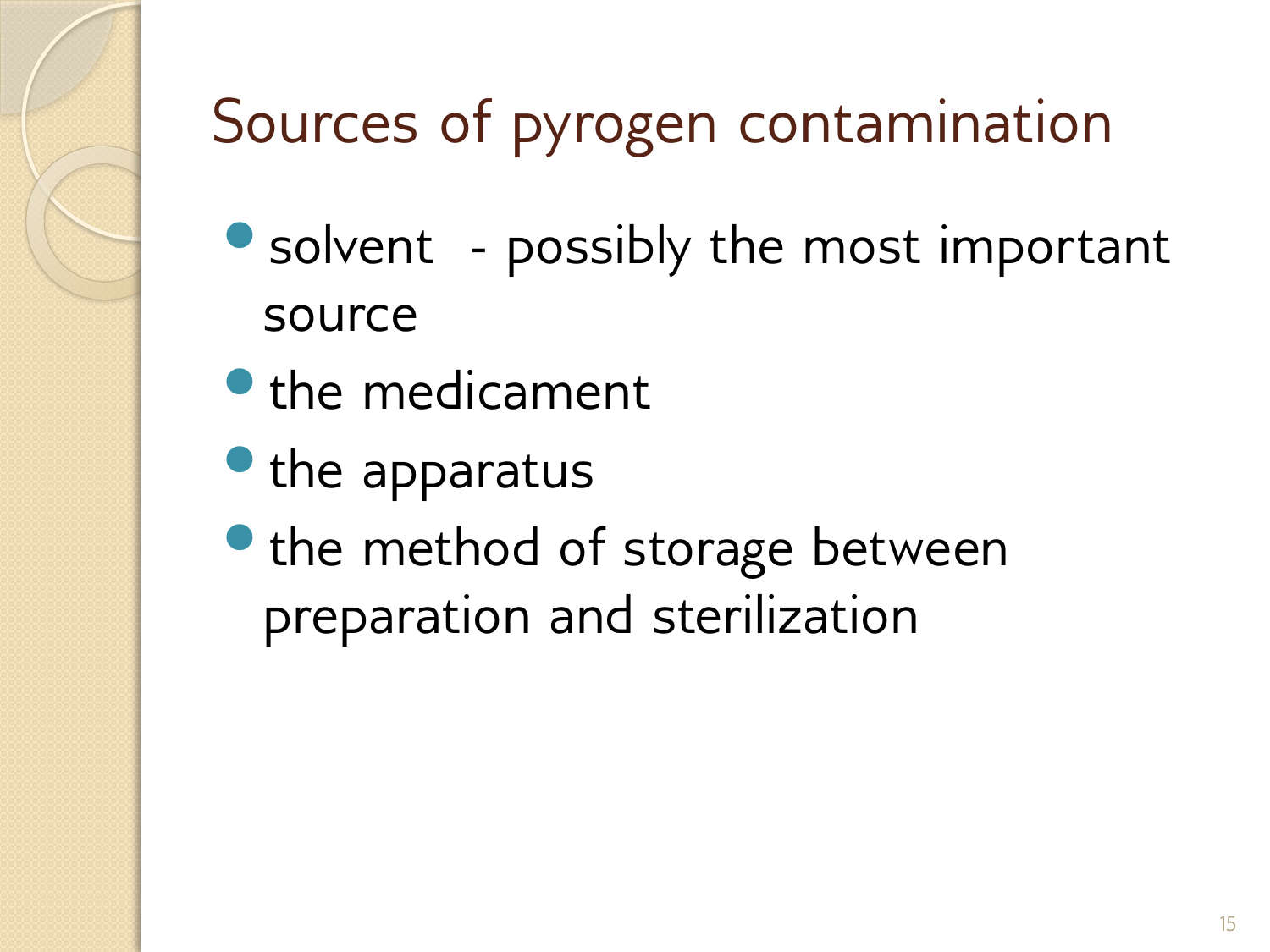

# Sources of pyrogen contamination
solvent  - possibly the most important source
the medicament
the apparatus
the method of storage between preparation and sterilization
15